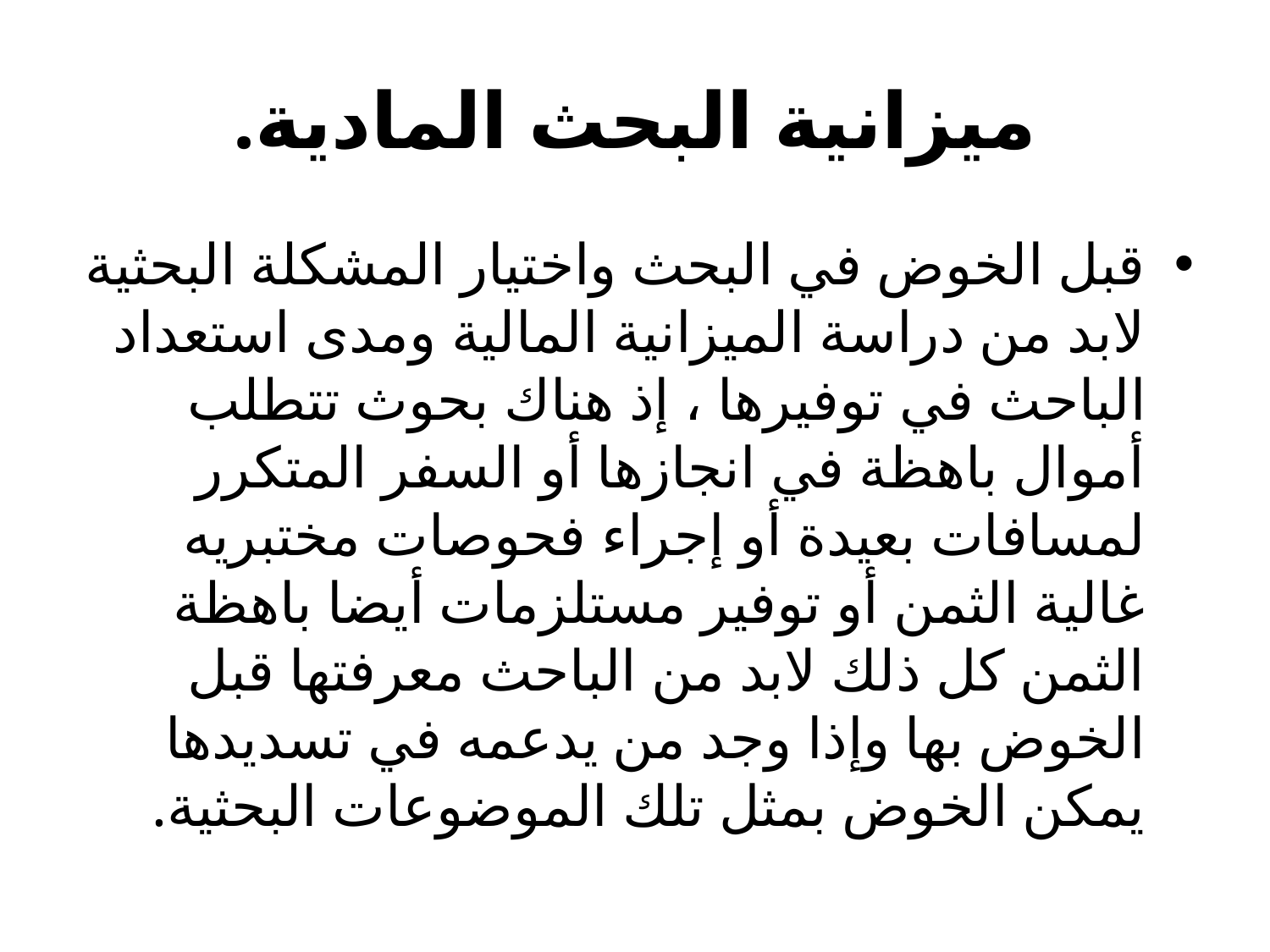

# ميزانية البحث المادية.
قبل الخوض في البحث واختيار المشكلة البحثية لابد من دراسة الميزانية المالية ومدى استعداد الباحث في توفيرها ، إذ هناك بحوث تتطلب أموال باهظة في انجازها أو السفر المتكرر لمسافات بعيدة أو إجراء فحوصات مختبريه غالية الثمن أو توفير مستلزمات أيضا باهظة الثمن كل ذلك لابد من الباحث معرفتها قبل الخوض بها وإذا وجد من يدعمه في تسديدها يمكن الخوض بمثل تلك الموضوعات البحثية.